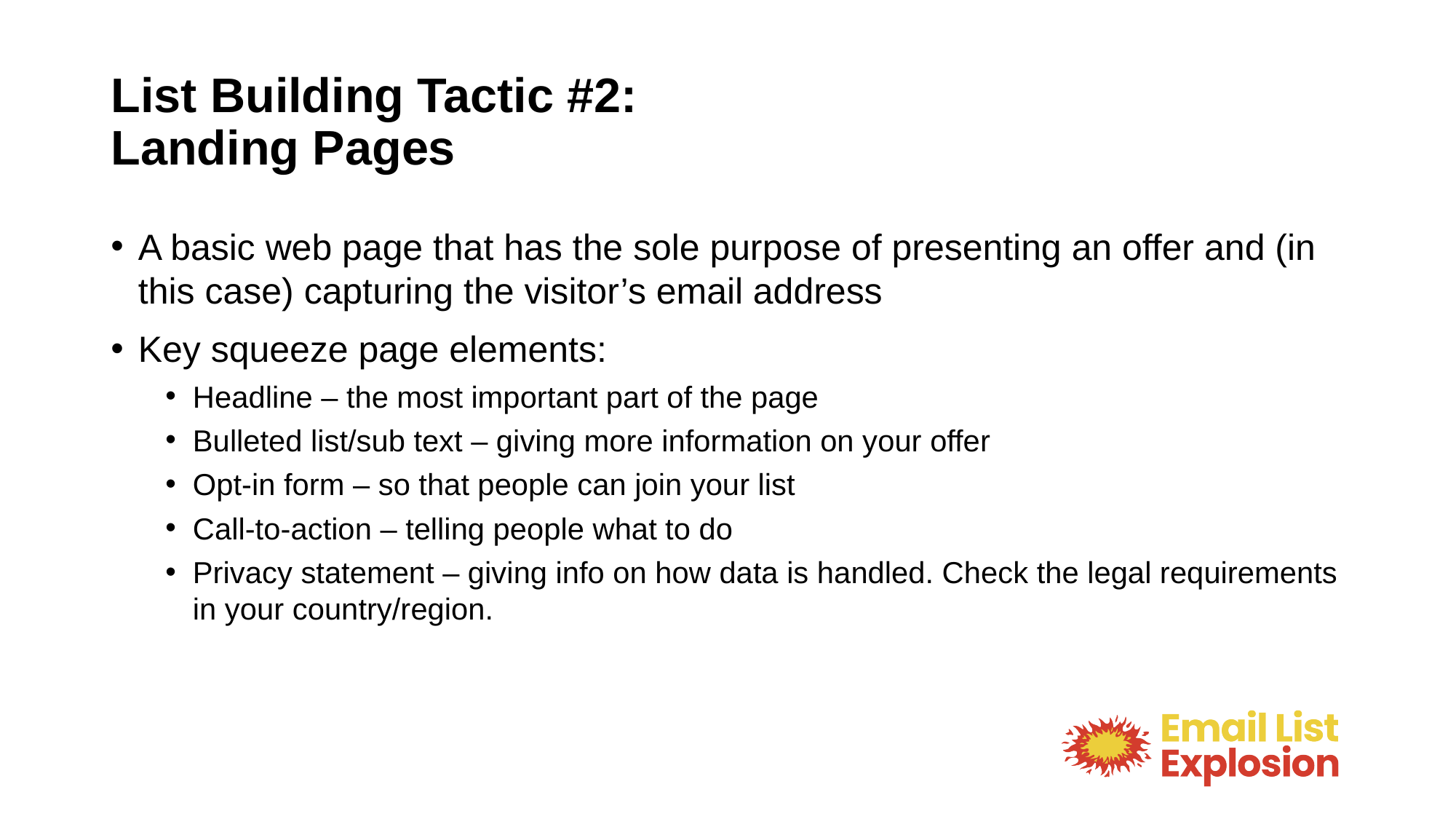

# List Building Tactic #2: Landing Pages
A basic web page that has the sole purpose of presenting an offer and (in this case) capturing the visitor’s email address
Key squeeze page elements:
Headline – the most important part of the page
Bulleted list/sub text – giving more information on your offer
Opt-in form – so that people can join your list
Call-to-action – telling people what to do
Privacy statement – giving info on how data is handled. Check the legal requirements in your country/region.